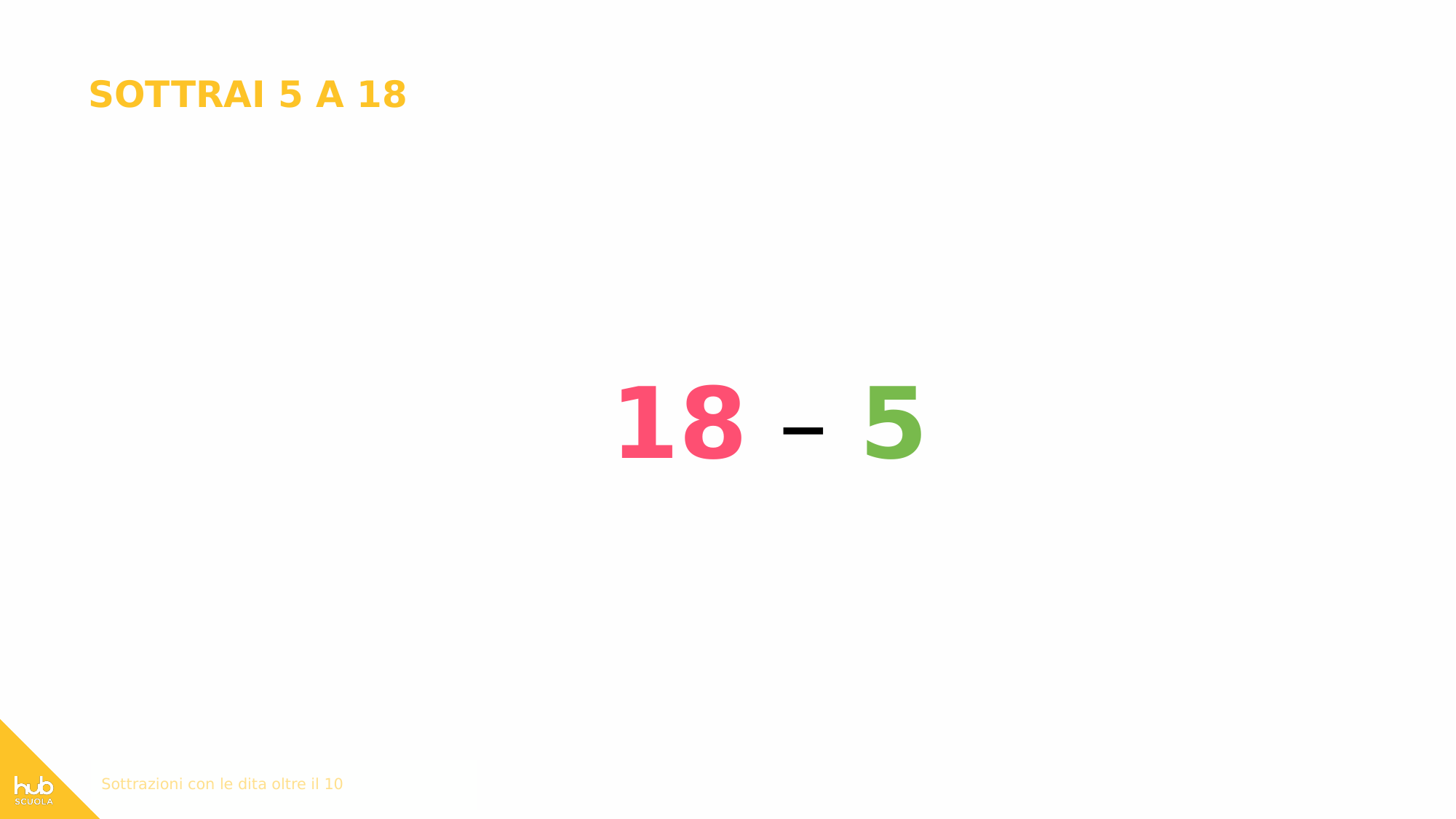

SOTTRAI 5 A 18
18 – 5